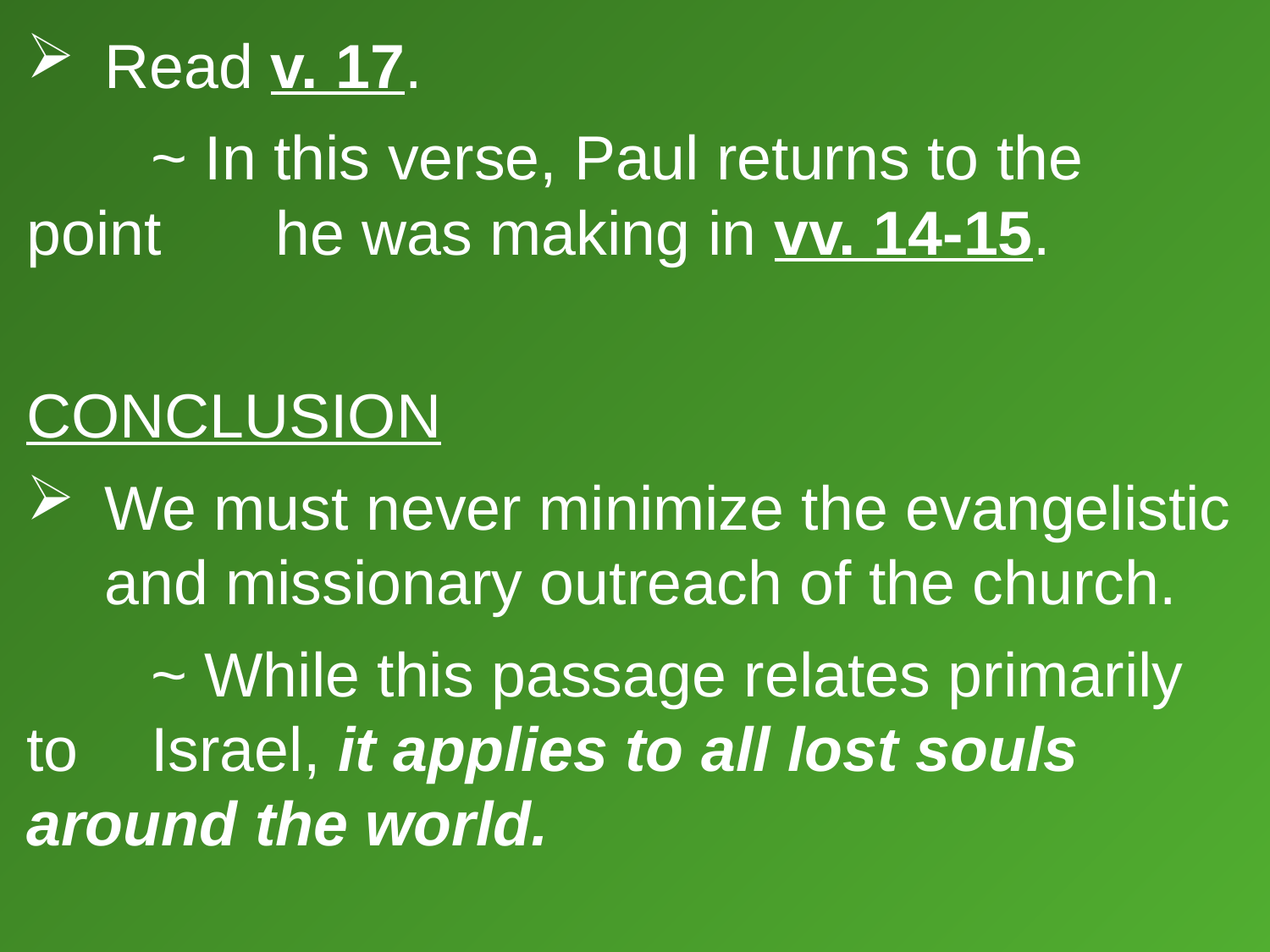

Read v. 17.
	~ In this verse, Paul returns to the point 			he was making in vv. 14-15.

CONCLUSION
We must never minimize the evangelistic and missionary outreach of the church.
		~ While this passage relates primarily to 					Israel, it applies to all lost souls 						around the world.